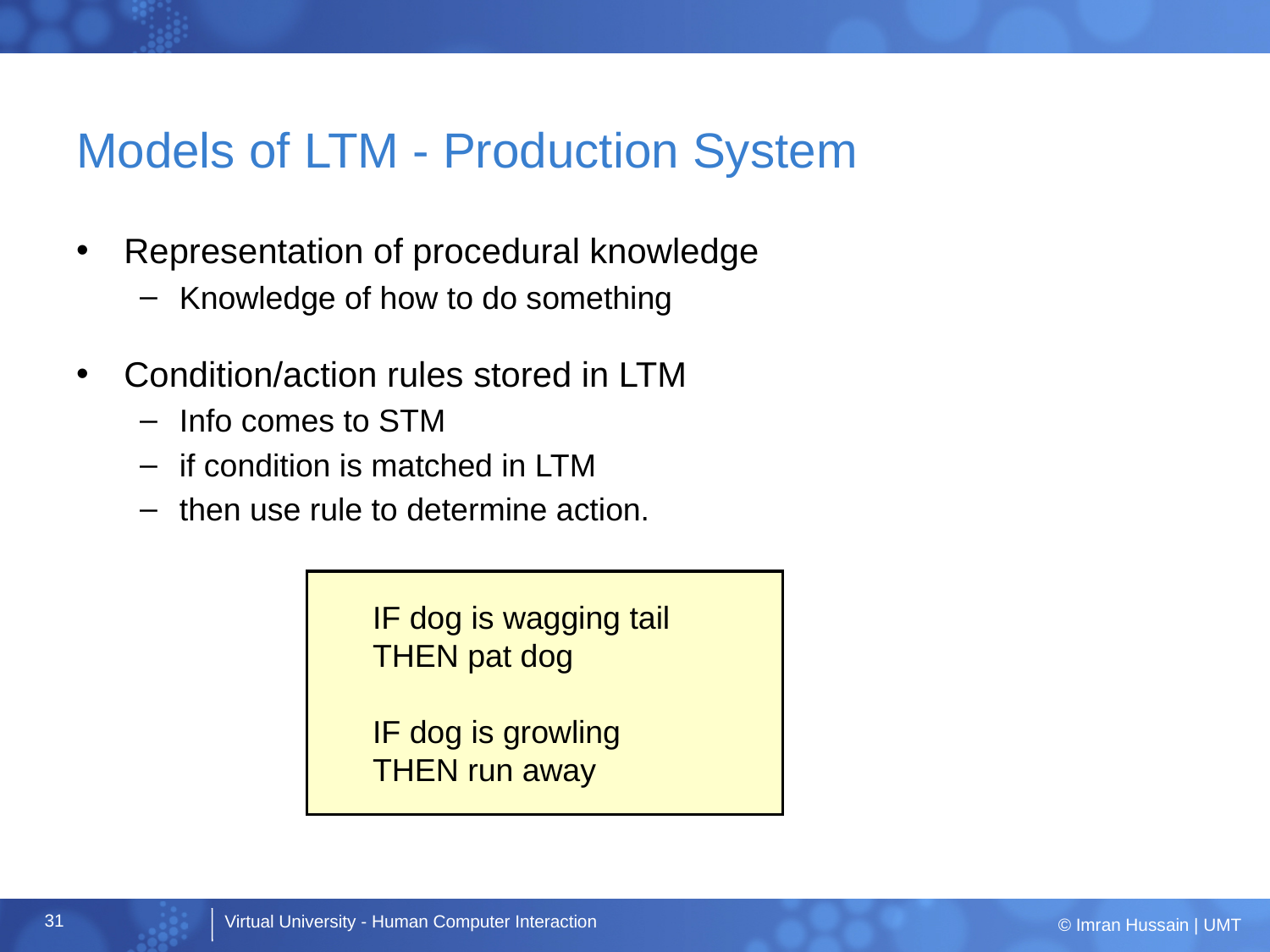

# Models of LTM - Production System
Representation of procedural knowledge
Knowledge of how to do something

Condition/action rules stored in LTM
Info comes to STM
if condition is matched in LTM
then use rule to determine action.

IF dog is wagging tail
THEN pat dog

IF dog is growling
THEN run away